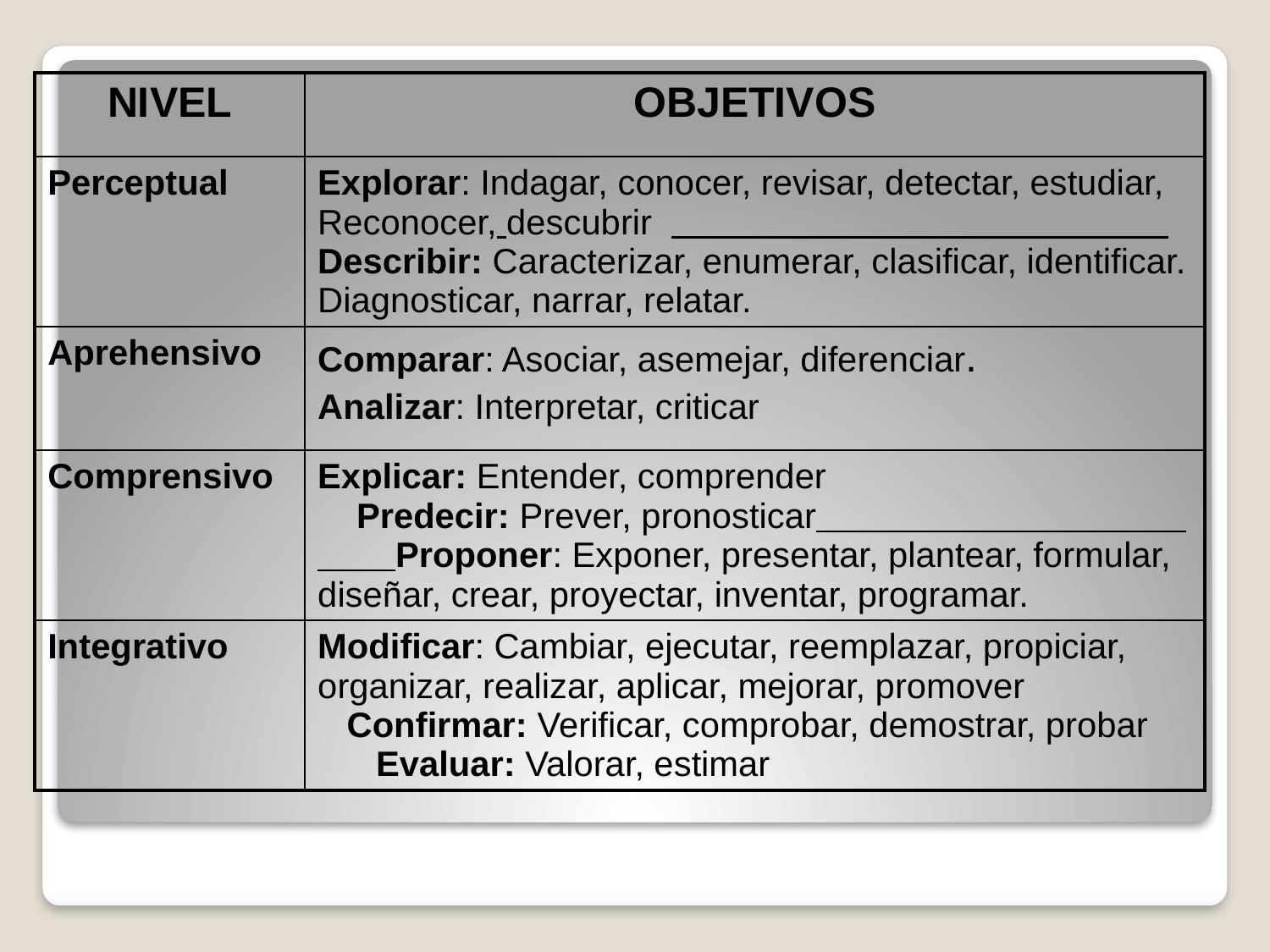

| NIVEL | OBJETIVOS |
| --- | --- |
| Perceptual | Explorar: Indagar, conocer, revisar, detectar, estudiar, Reconocer, descubrir Describir: Caracterizar, enumerar, clasificar, identificar. Diagnosticar, narrar, relatar. |
| Aprehensivo | Comparar: Asociar, asemejar, diferenciar. Analizar: Interpretar, criticar |
| Comprensivo | Explicar: Entender, comprender Predecir: Prever, pronosticar Proponer: Exponer, presentar, plantear, formular, diseñar, crear, proyectar, inventar, programar. |
| Integrativo | Modificar: Cambiar, ejecutar, reemplazar, propiciar, organizar, realizar, aplicar, mejorar, promover Confirmar: Verificar, comprobar, demostrar, probar Evaluar: Valorar, estimar |